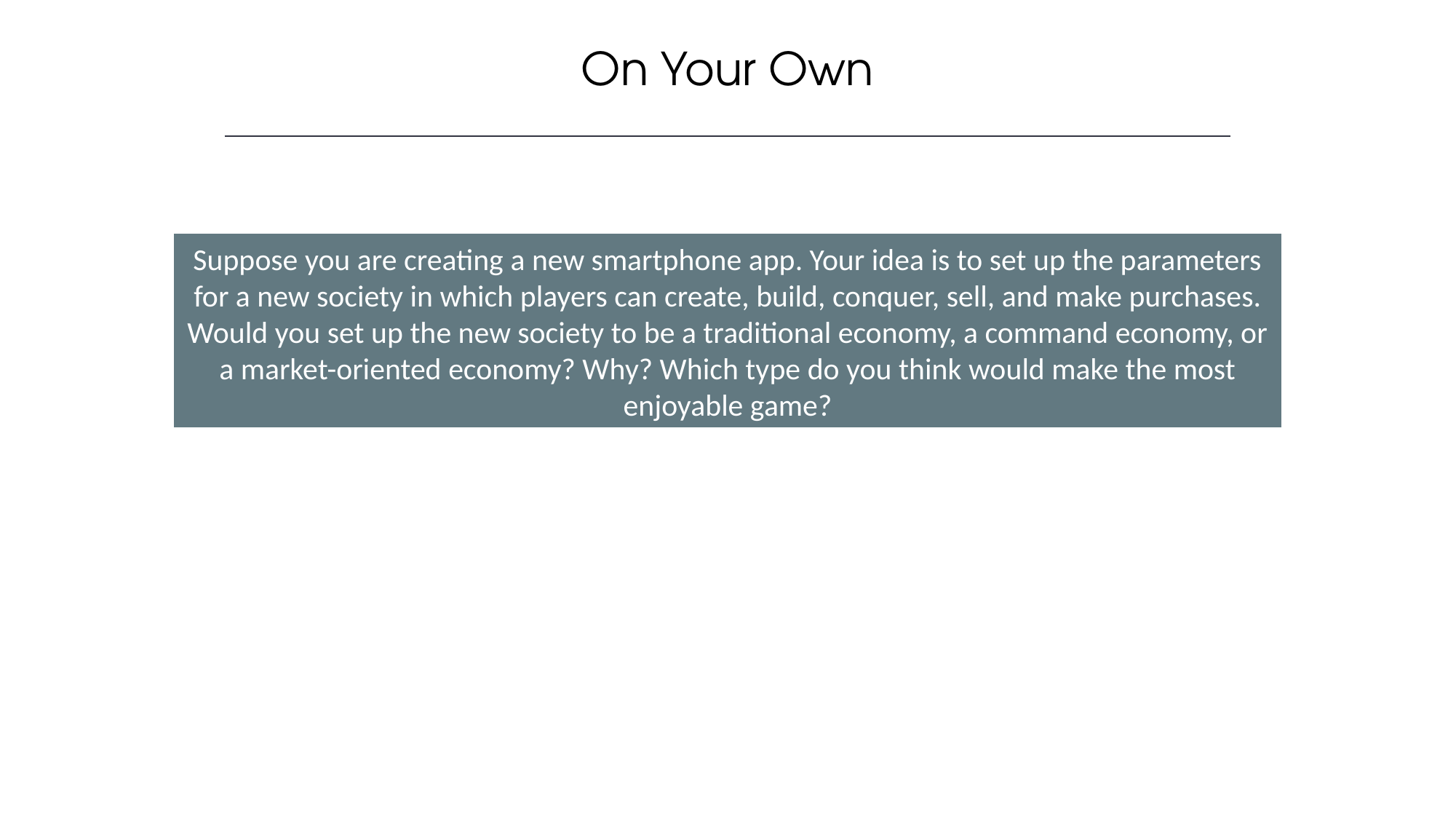

On Your Own
HAWKES LEARNING
Suppose you are creating a new smartphone app. Your idea is to set up the parameters for a new society in which players can create, build, conquer, sell, and make purchases. Would you set up the new society to be a traditional economy, a command economy, or a market-oriented economy? Why? Which type do you think would make the most enjoyable game?